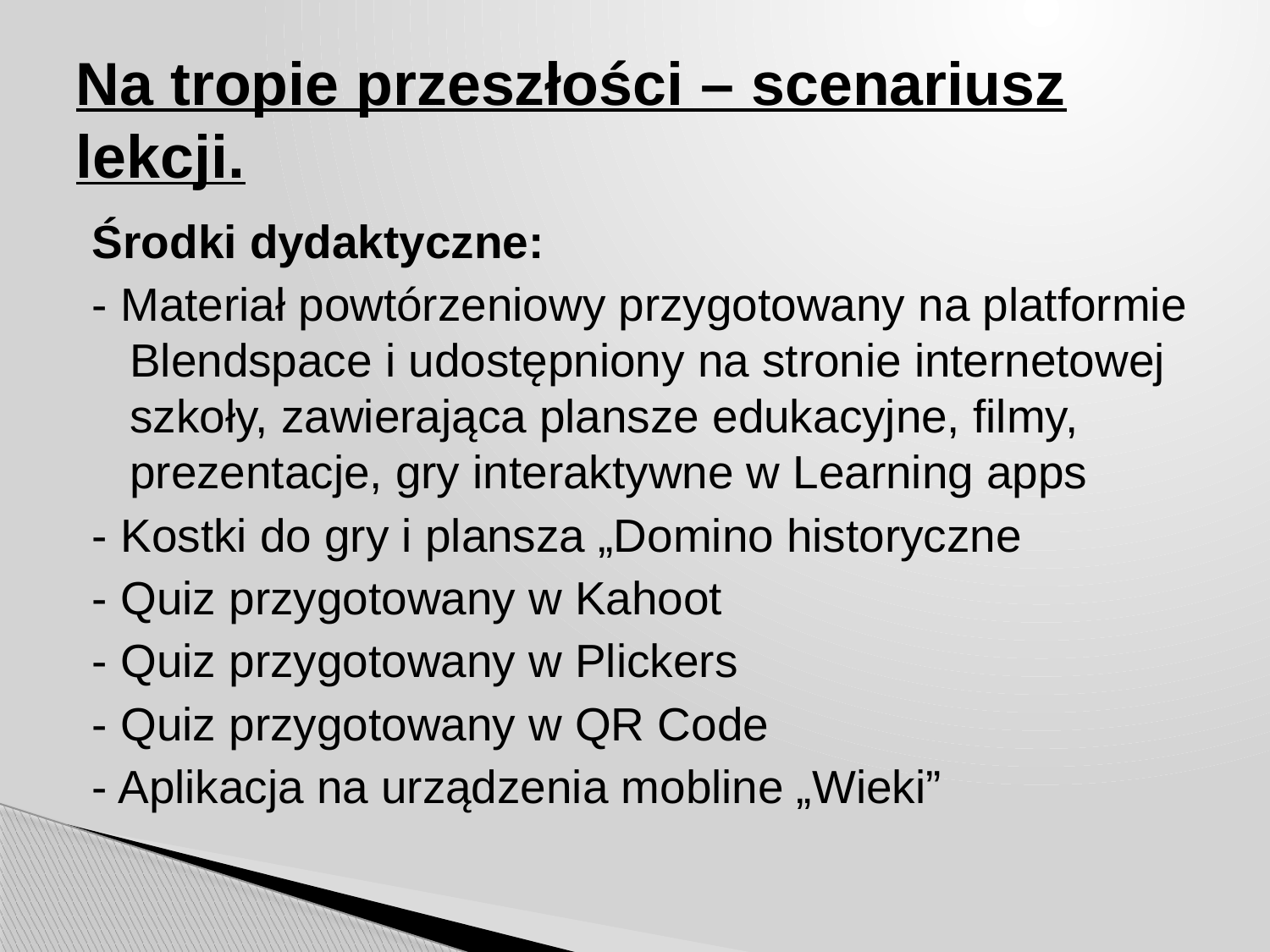

# Na tropie przeszłości – scenariusz lekcji.
Środki dydaktyczne:
- Materiał powtórzeniowy przygotowany na platformie Blendspace i udostępniony na stronie internetowej szkoły, zawierająca plansze edukacyjne, filmy, prezentacje, gry interaktywne w Learning apps
- Kostki do gry i plansza „Domino historyczne
- Quiz przygotowany w Kahoot
- Quiz przygotowany w Plickers
- Quiz przygotowany w QR Code
- Aplikacja na urządzenia mobline „Wieki”